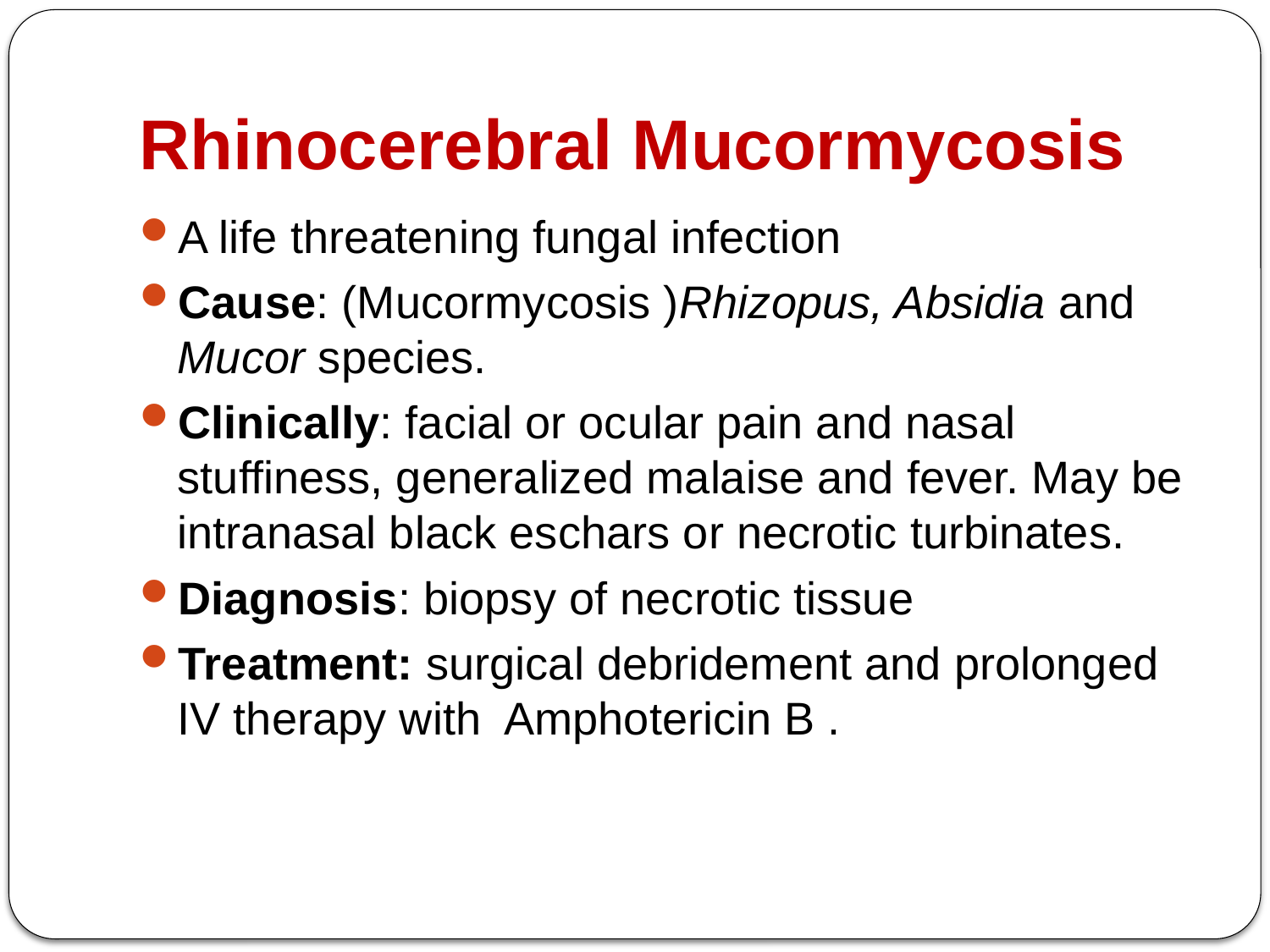

# Rhinocerebral Mucormycosis
A life threatening fungal infection
Cause: (Mucormycosis )Rhizopus, Absidia and Mucor species.
Clinically: facial or ocular pain and nasal stuffiness, generalized malaise and fever. May be intranasal black eschars or necrotic turbinates.
Diagnosis: biopsy of necrotic tissue
Treatment: surgical debridement and prolonged IV therapy with  Amphotericin B .